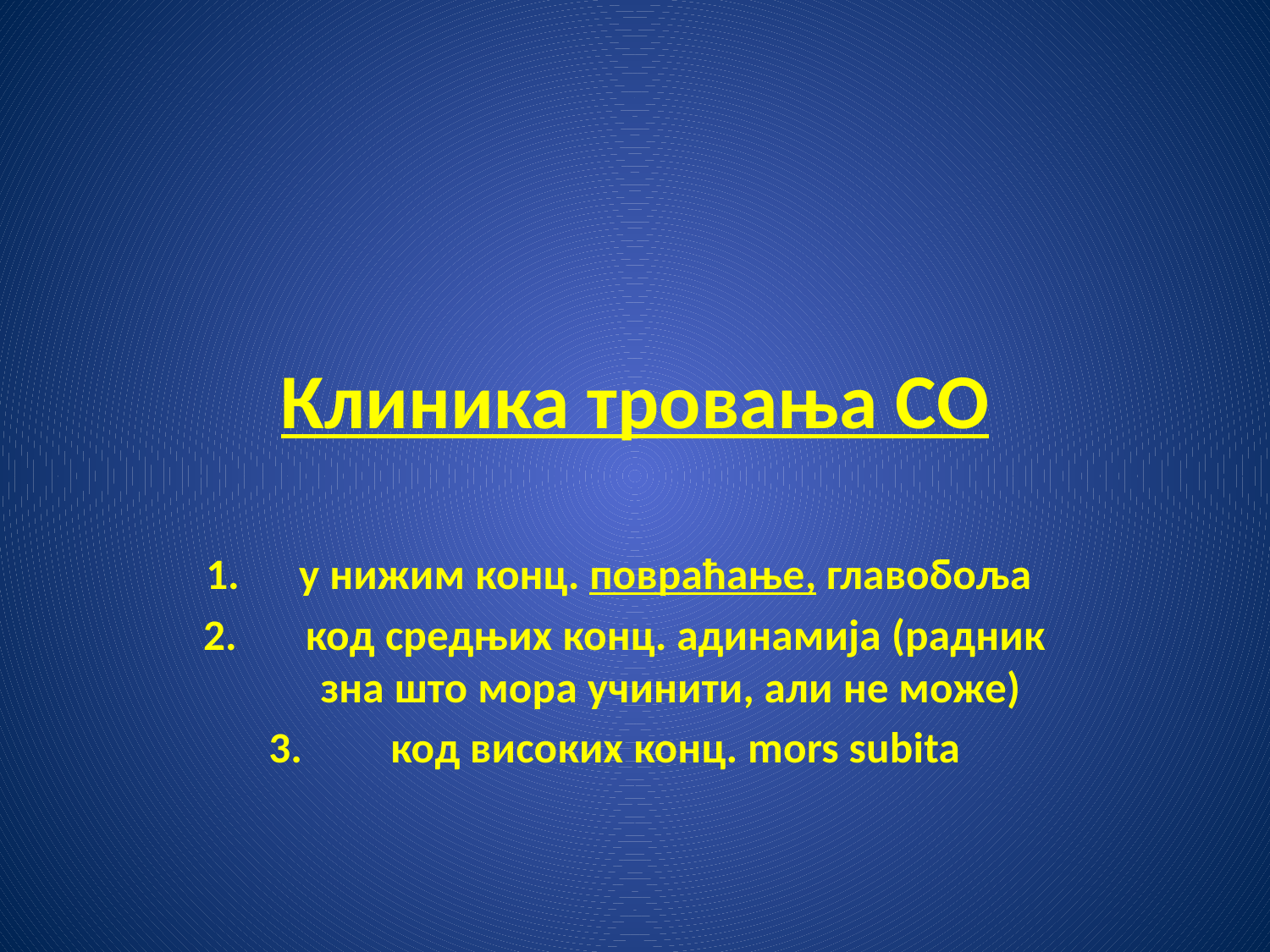

# Клиника тровања CО
у нижим конц. повраћање, главобоља
 код средњих конц. адинамија (радник зна што мора учинити, али не може)
 код високих конц. mors subita